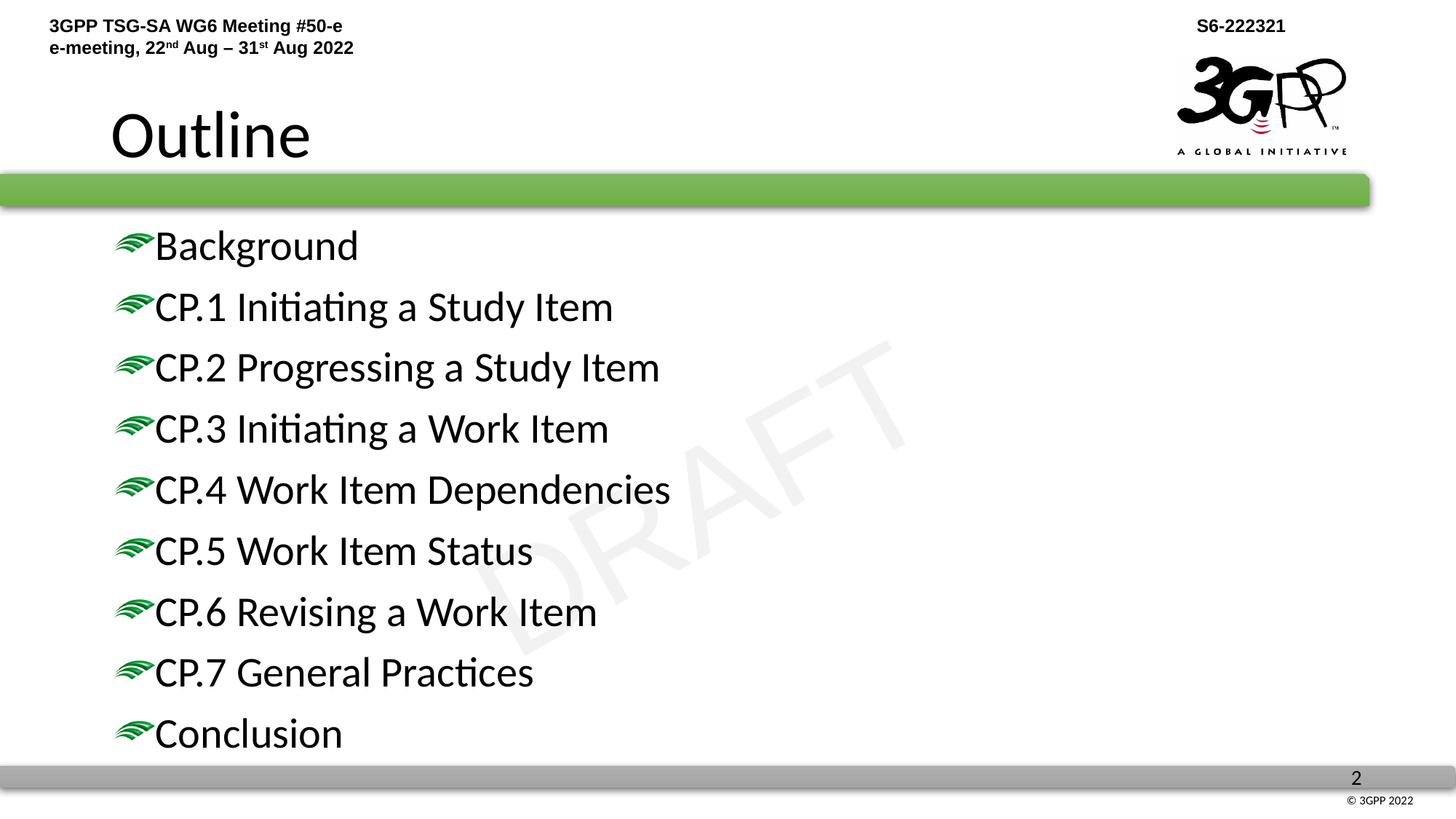

# Outline
Background
CP.1 Initiating a Study Item
CP.2 Progressing a Study Item
CP.3 Initiating a Work Item
CP.4 Work Item Dependencies
CP.5 Work Item Status
CP.6 Revising a Work Item
CP.7 General Practices
Conclusion